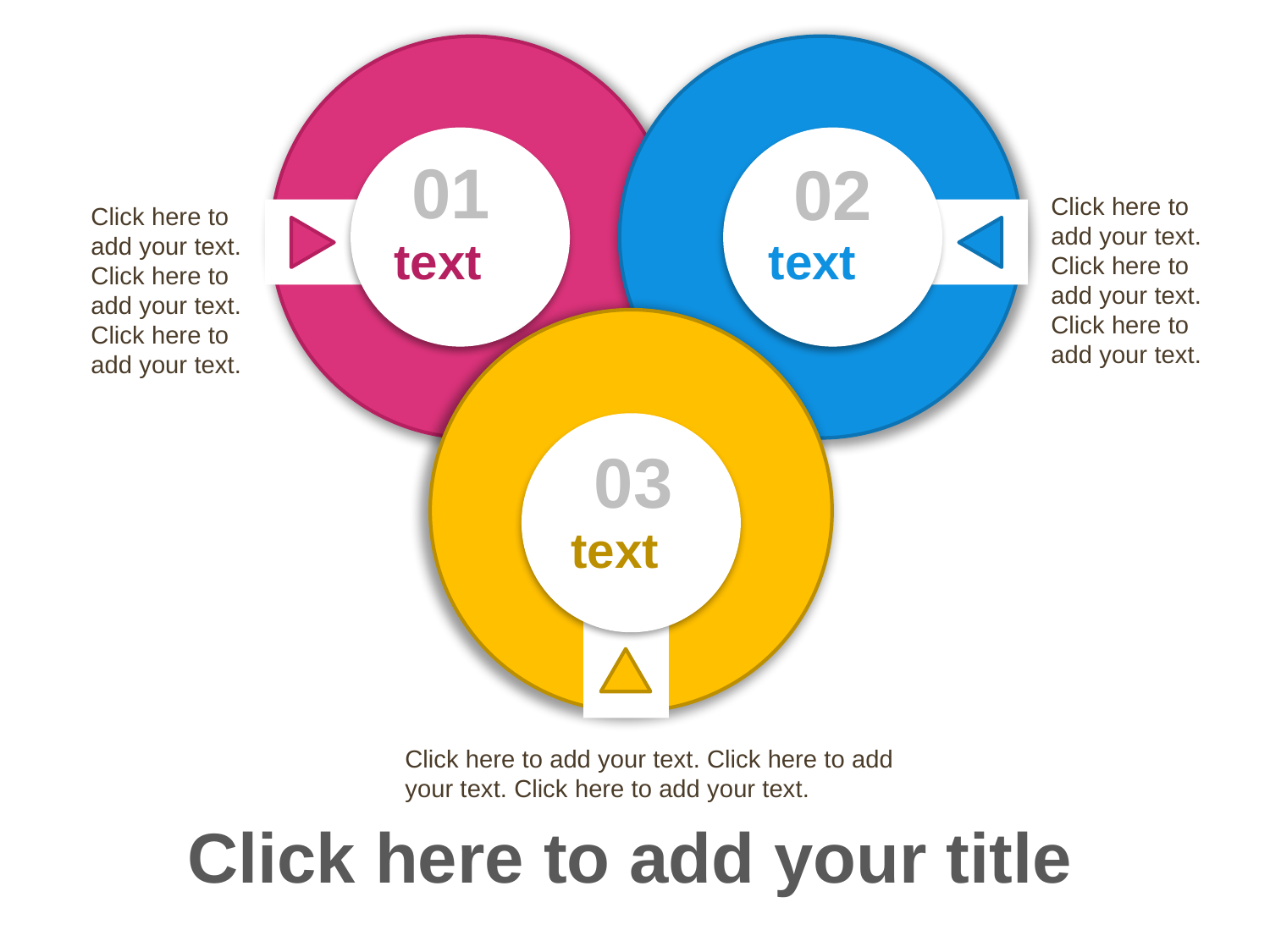

01
02
Click here to add your text. Click here to add your text. Click here to add your text.
Click here to add your text. Click here to add your text. Click here to add your text.
text
text

03
text
text
Click here to add your text. Click here to add your text. Click here to add your text.
Click here to add your title